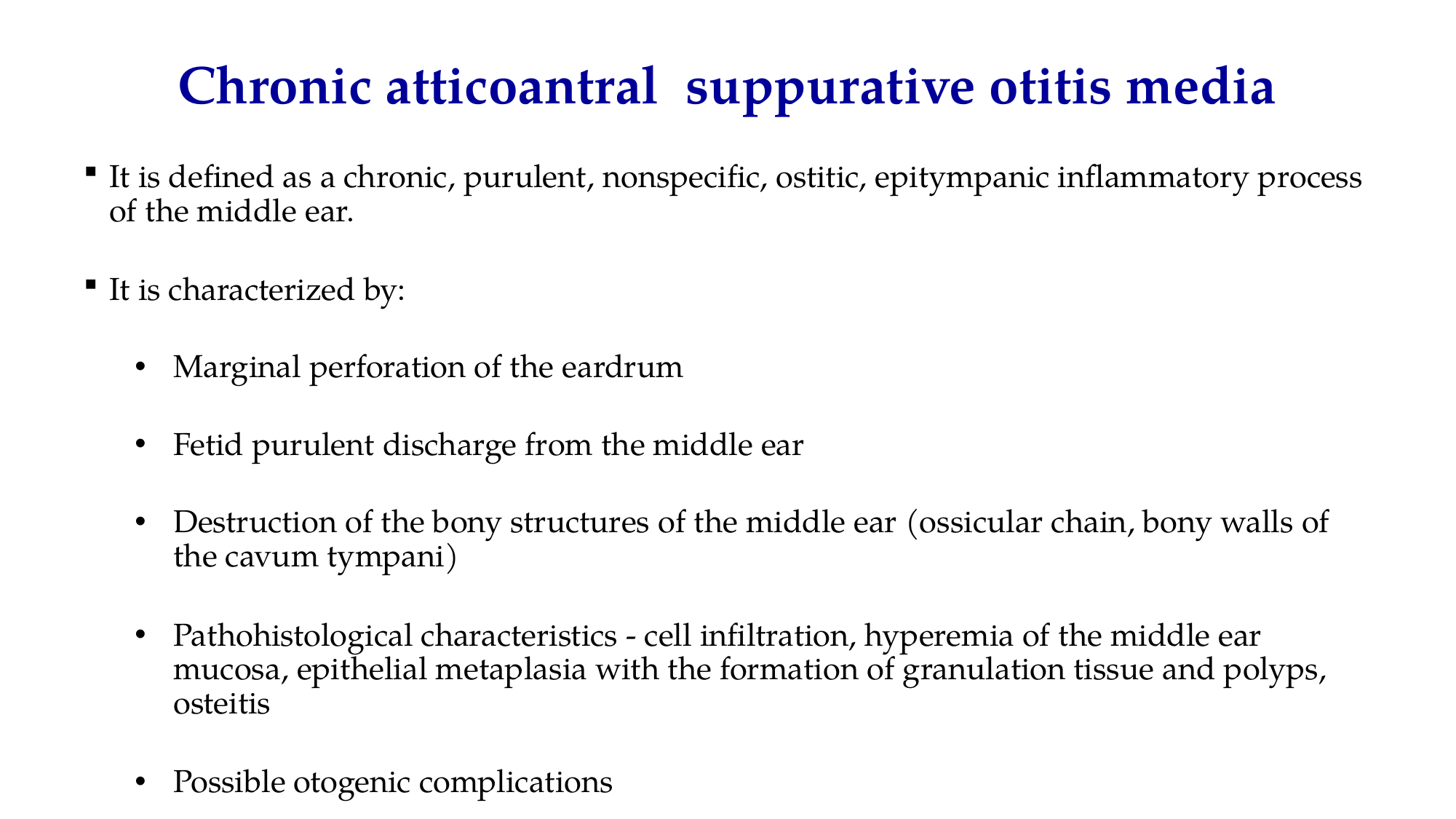

Chronic atticoantral  suppurative otitis media
It is defined as a chronic, purulent, nonspecific, ostitic, epitympanic inflammatory process of the middle ear.

It is characterized by:

Marginal perforation of the eardrum

Fetid purulent discharge from the middle ear

Destruction of the bony structures of the middle ear (ossicular chain, bony walls of the cavum tympani)

Pathohistological characteristics - cell infiltration, hyperemia of the middle ear mucosa, epithelial metaplasia with the formation of granulation tissue and polyps, osteitis

Possible otogenic complications